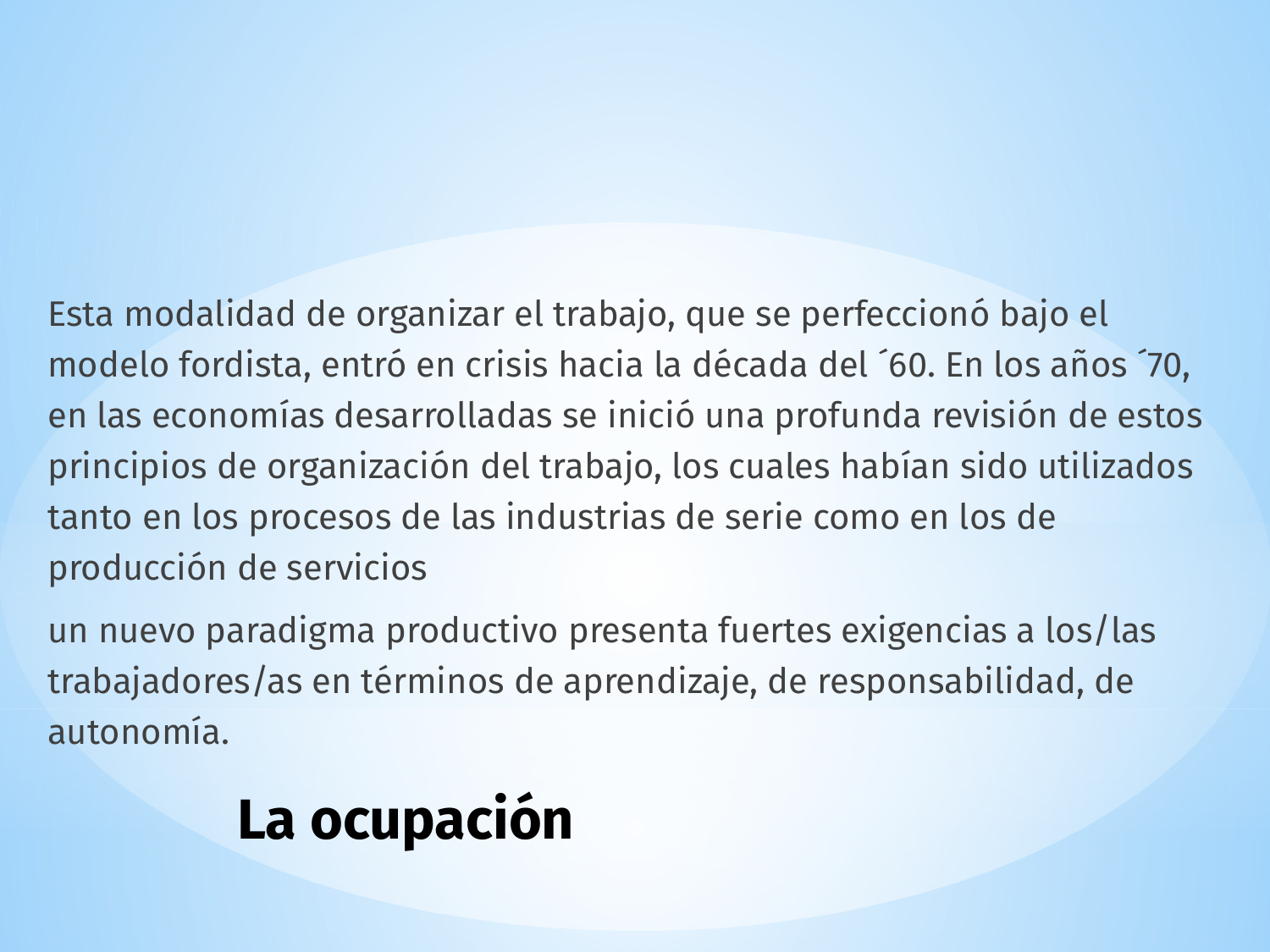

Esta modalidad de organizar el trabajo, que se perfeccionó bajo el modelo fordista, entró en crisis hacia la década del ´60. En los años ´70, en las economías desarrolladas se inició una profunda revisión de estos principios de organización del trabajo, los cuales habían sido utilizados tanto en los procesos de las industrias de serie como en los de producción de servicios
un nuevo paradigma productivo presenta fuertes exigencias a los/las trabajadores/as en términos de aprendizaje, de responsabilidad, de autonomía.
# La ocupación